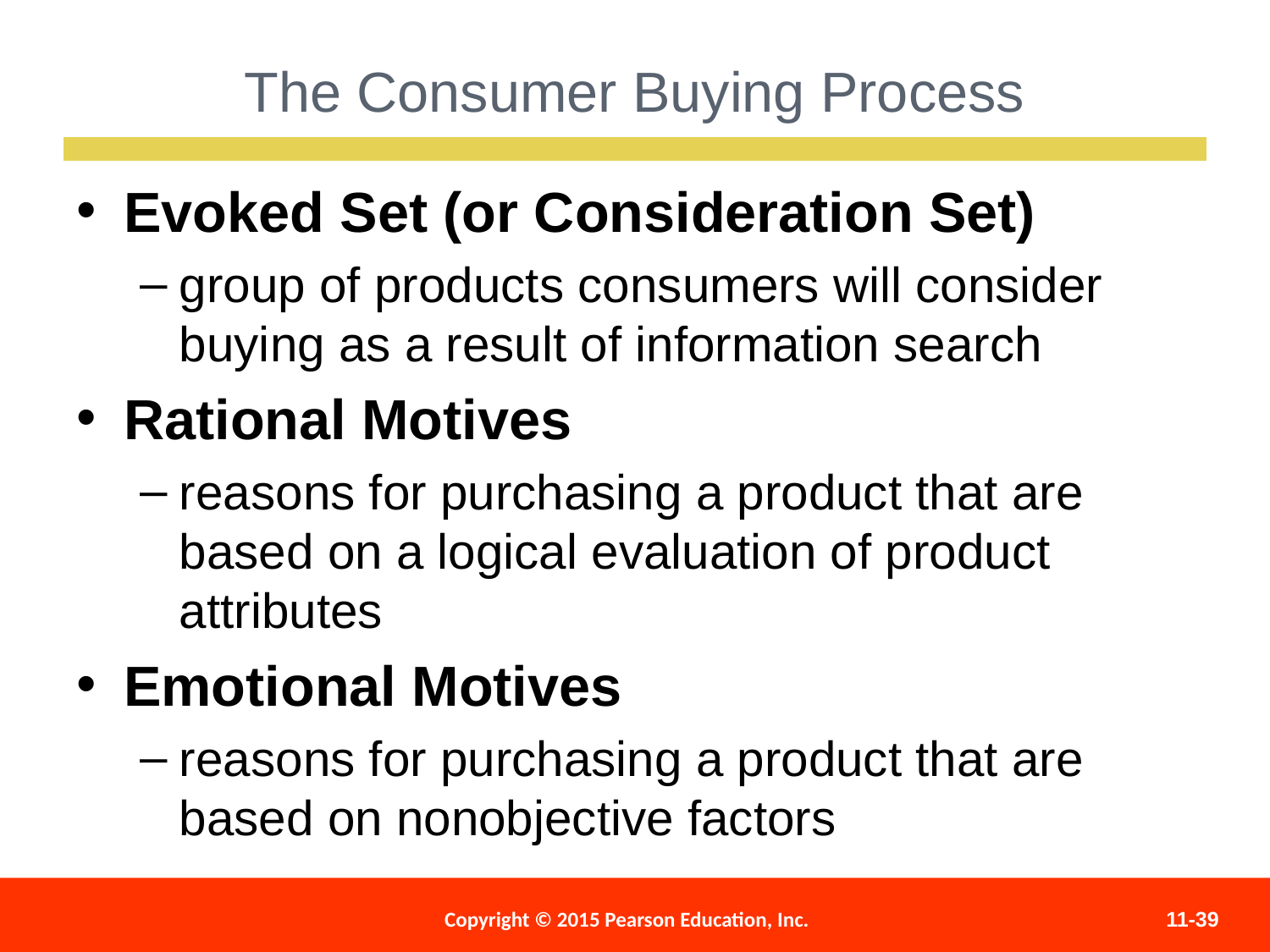

The Consumer Buying Process
Evoked Set (or Consideration Set)
group of products consumers will consider buying as a result of information search
Rational Motives
reasons for purchasing a product that are based on a logical evaluation of product attributes
Emotional Motives
reasons for purchasing a product that are based on nonobjective factors